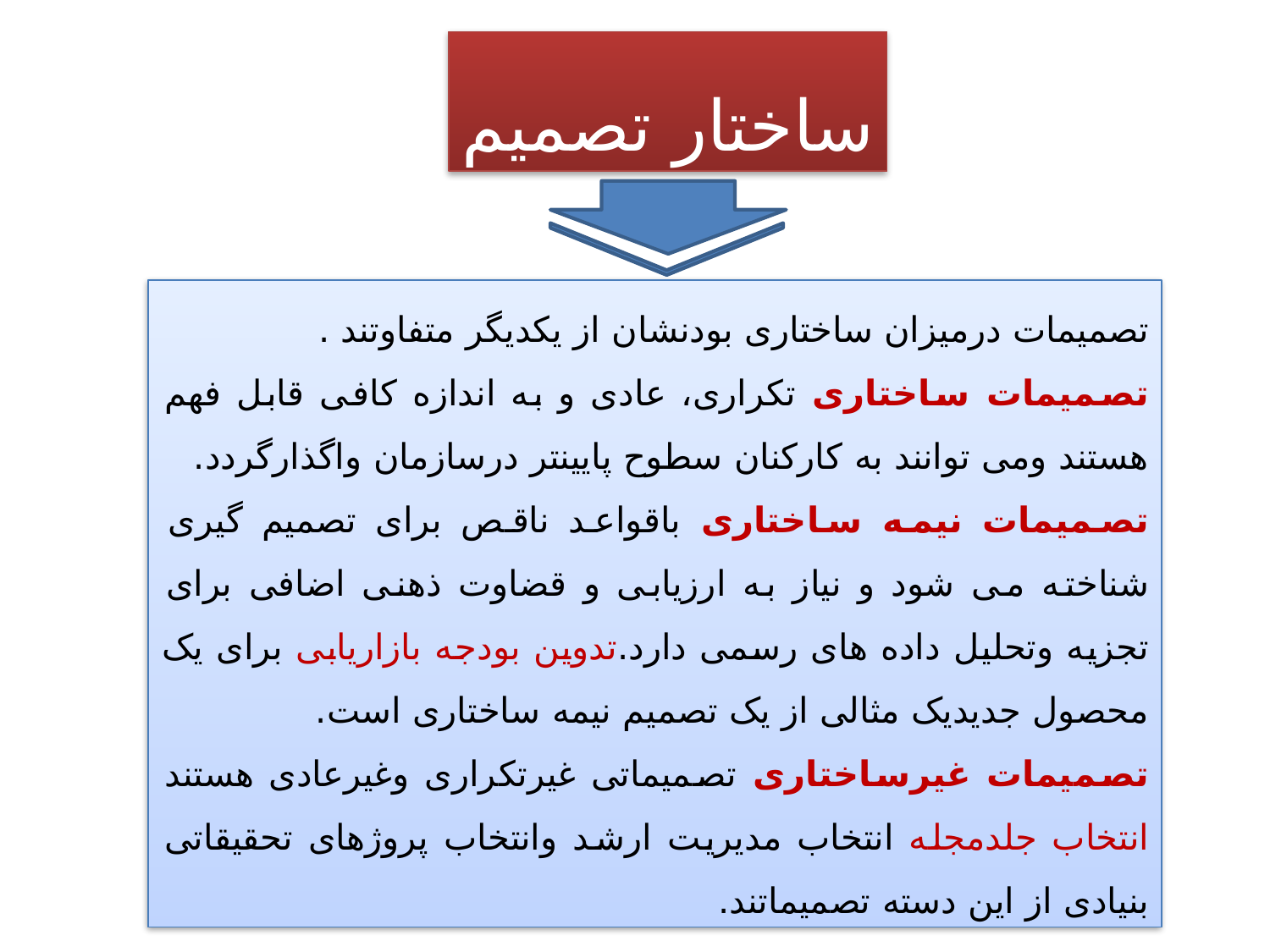

ساختار تصمیم

تصمیمات درمیزان ساختاری بودنشان از یکدیگر متفاوتند .
تصمیمات ساختاری تکراری، عادی و به اندازه کافی قابل فهم هستند ومی توانند به کارکنان سطوح پایینتر درسازمان واگذارگردد.
تصمیمات نیمه ساختاری باقواعد ناقص برای تصمیم گیری شناخته می شود و نیاز به ارزیابی و قضاوت ذهنی اضافی برای تجزیه وتحلیل داده های رسمی دارد.تدوین بودجه بازاریابی برای یک محصول جدیدیک مثالی از یک تصمیم نیمه ساختاری است.
تصمیمات غیرساختاری تصمیماتی غیرتکراری وغیرعادی هستند انتخاب جلدمجله انتخاب مدیریت ارشد وانتخاب پروژهای تحقیقاتی بنیادی از این دسته تصمیماتند.